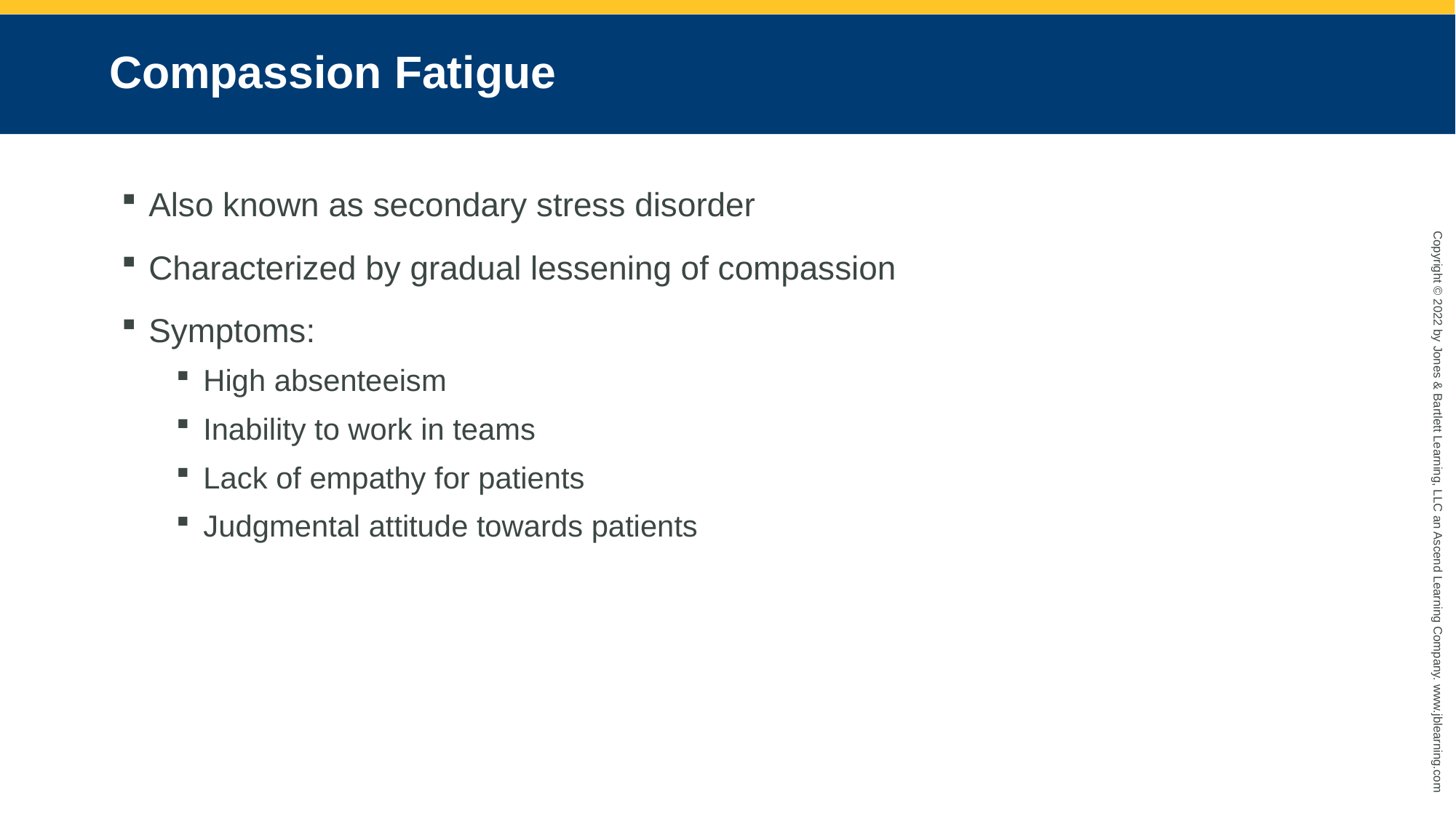

# Compassion Fatigue
Also known as secondary stress disorder
Characterized by gradual lessening of compassion
Symptoms:
High absenteeism
Inability to work in teams
Lack of empathy for patients
Judgmental attitude towards patients